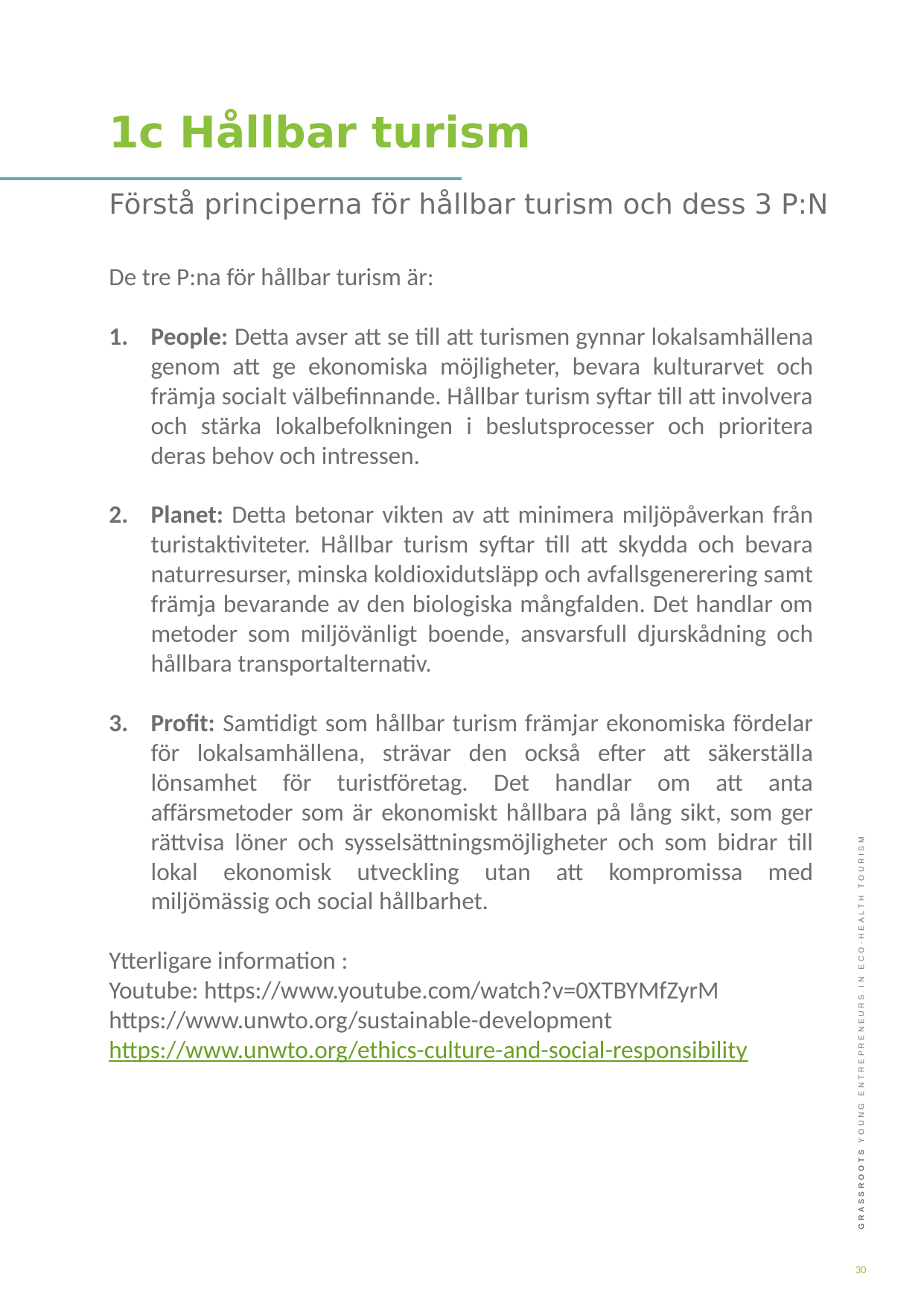

1c Hållbar turism
Förstå principerna för hållbar turism och dess 3 P:N
De tre P:na för hållbar turism är:

People: Detta avser att se till att turismen gynnar lokalsamhällena genom att ge ekonomiska möjligheter, bevara kulturarvet och främja socialt välbefinnande. Hållbar turism syftar till att involvera och stärka lokalbefolkningen i beslutsprocesser och prioritera deras behov och intressen.

Planet: Detta betonar vikten av att minimera miljöpåverkan från turistaktiviteter. Hållbar turism syftar till att skydda och bevara naturresurser, minska koldioxidutsläpp och avfallsgenerering samt främja bevarande av den biologiska mångfalden. Det handlar om metoder som miljövänligt boende, ansvarsfull djurskådning och hållbara transportalternativ.

Profit: Samtidigt som hållbar turism främjar ekonomiska fördelar för lokalsamhällena, strävar den också efter att säkerställa lönsamhet för turistföretag. Det handlar om att anta affärsmetoder som är ekonomiskt hållbara på lång sikt, som ger rättvisa löner och sysselsättningsmöjligheter och som bidrar till lokal ekonomisk utveckling utan att kompromissa med miljömässig och social hållbarhet.

Ytterligare information :
Youtube: https://www.youtube.com/watch?v=0XTBYMfZyrM
https://www.unwto.org/sustainable-development
https://www.unwto.org/ethics-culture-and-social-responsibility

30